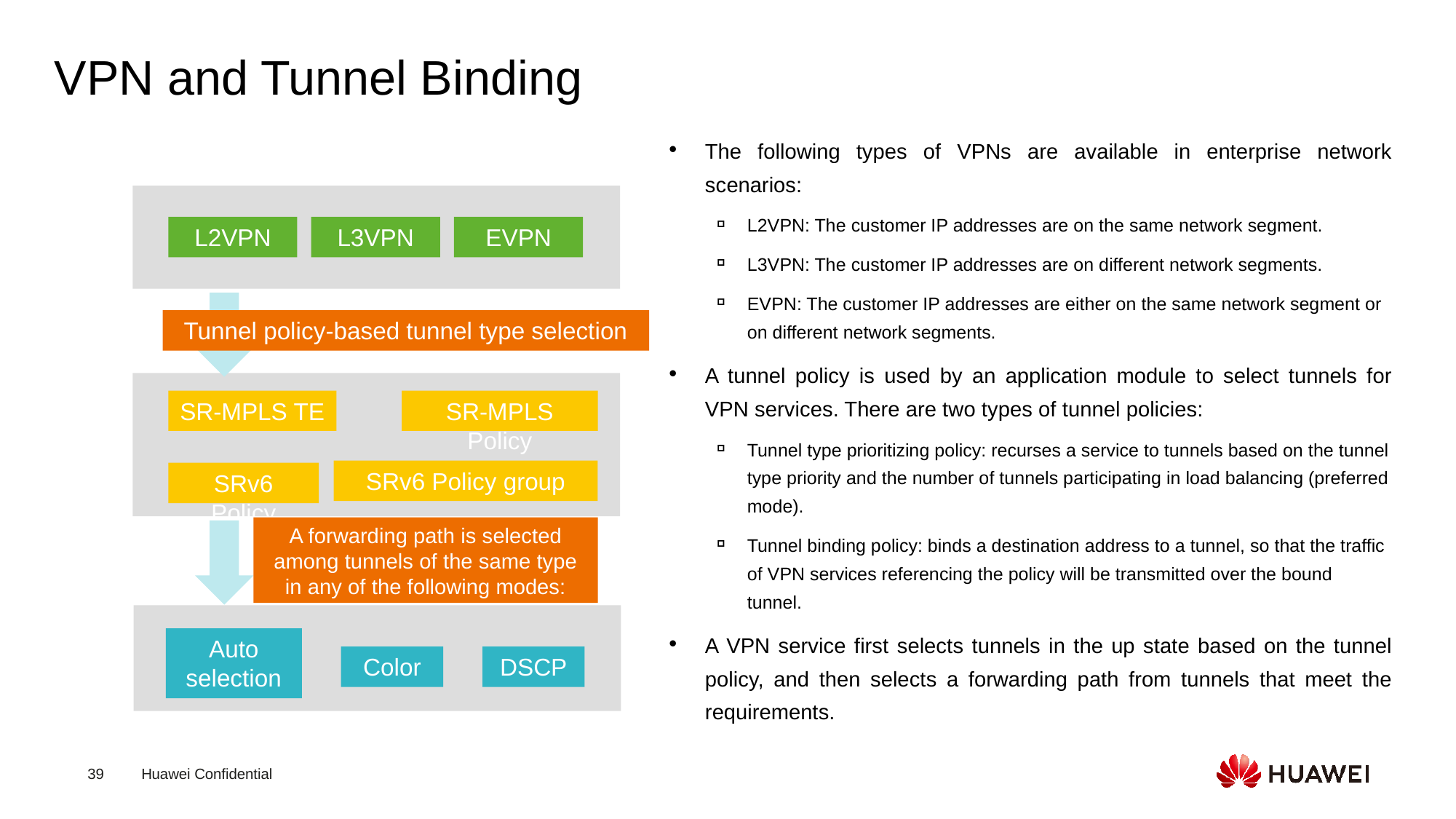

# VPN and Tunnel Binding
The following types of VPNs are available in enterprise network scenarios:
L2VPN: The customer IP addresses are on the same network segment.
L3VPN: The customer IP addresses are on different network segments.
EVPN: The customer IP addresses are either on the same network segment or on different network segments.
A tunnel policy is used by an application module to select tunnels for VPN services. There are two types of tunnel policies:
Tunnel type prioritizing policy: recurses a service to tunnels based on the tunnel type priority and the number of tunnels participating in load balancing (preferred mode).
Tunnel binding policy: binds a destination address to a tunnel, so that the traffic of VPN services referencing the policy will be transmitted over the bound tunnel.
A VPN service first selects tunnels in the up state based on the tunnel policy, and then selects a forwarding path from tunnels that meet the requirements.

L2VPN
L3VPN
EVPN

Tunnel policy-based tunnel type selection

SR-MPLS TE
SR-MPLS Policy
SRv6 Policy group
SRv6 Policy
A forwarding path is selected among tunnels of the same type in any of the following modes:

Auto selection
Color
DSCP